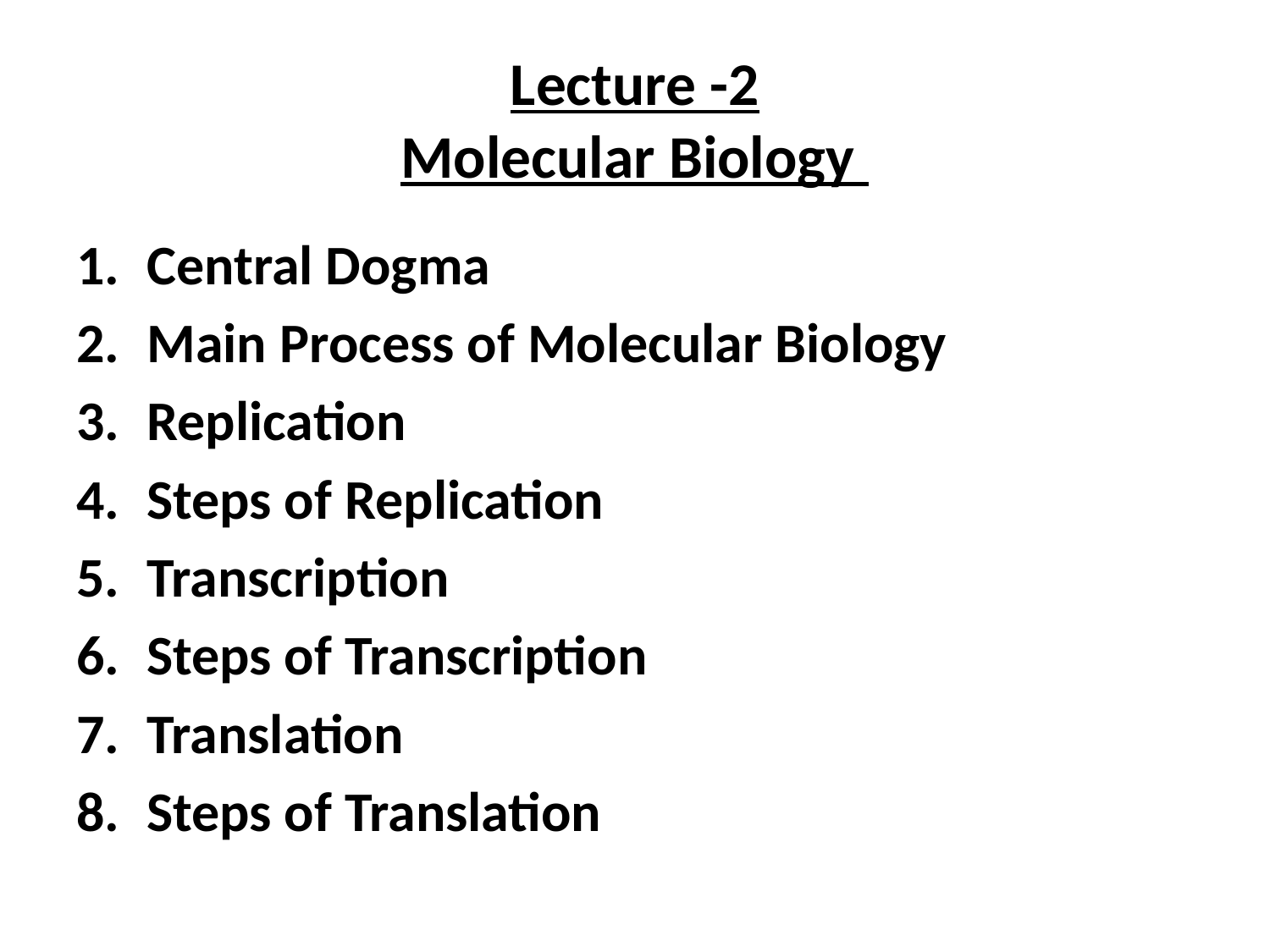

# Lecture -2 Molecular Biology
Central Dogma
Main Process of Molecular Biology
Replication
Steps of Replication
Transcription
Steps of Transcription
Translation
Steps of Translation